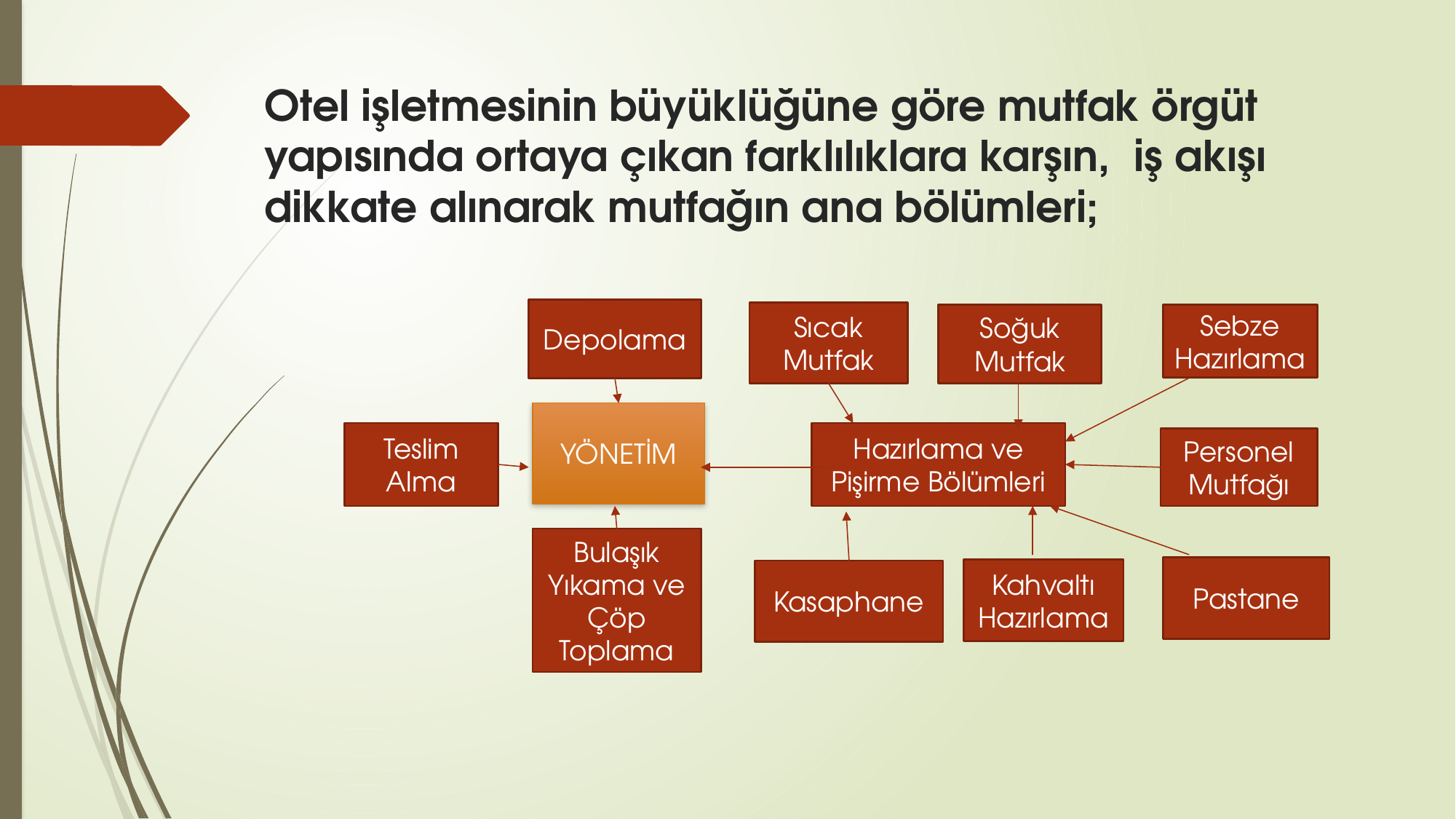

# Otel işletmesinin büyüklüğüne göre mutfak örgüt yapısında ortaya çıkan farklılıklara karşın,  iş akışı dikkate alınarak mutfağın ana bölümleri;

Depolama
Sıcak Mutfak
Soğuk Mutfak
Sebze Hazırlama
YÖNETİM
Teslim Alma
Hazırlama ve Pişirme Bölümleri
Personel Mutfağı
Bulaşık Yıkama ve Çöp Toplama
Pastane
Kahvaltı Hazırlama
Kasaphane